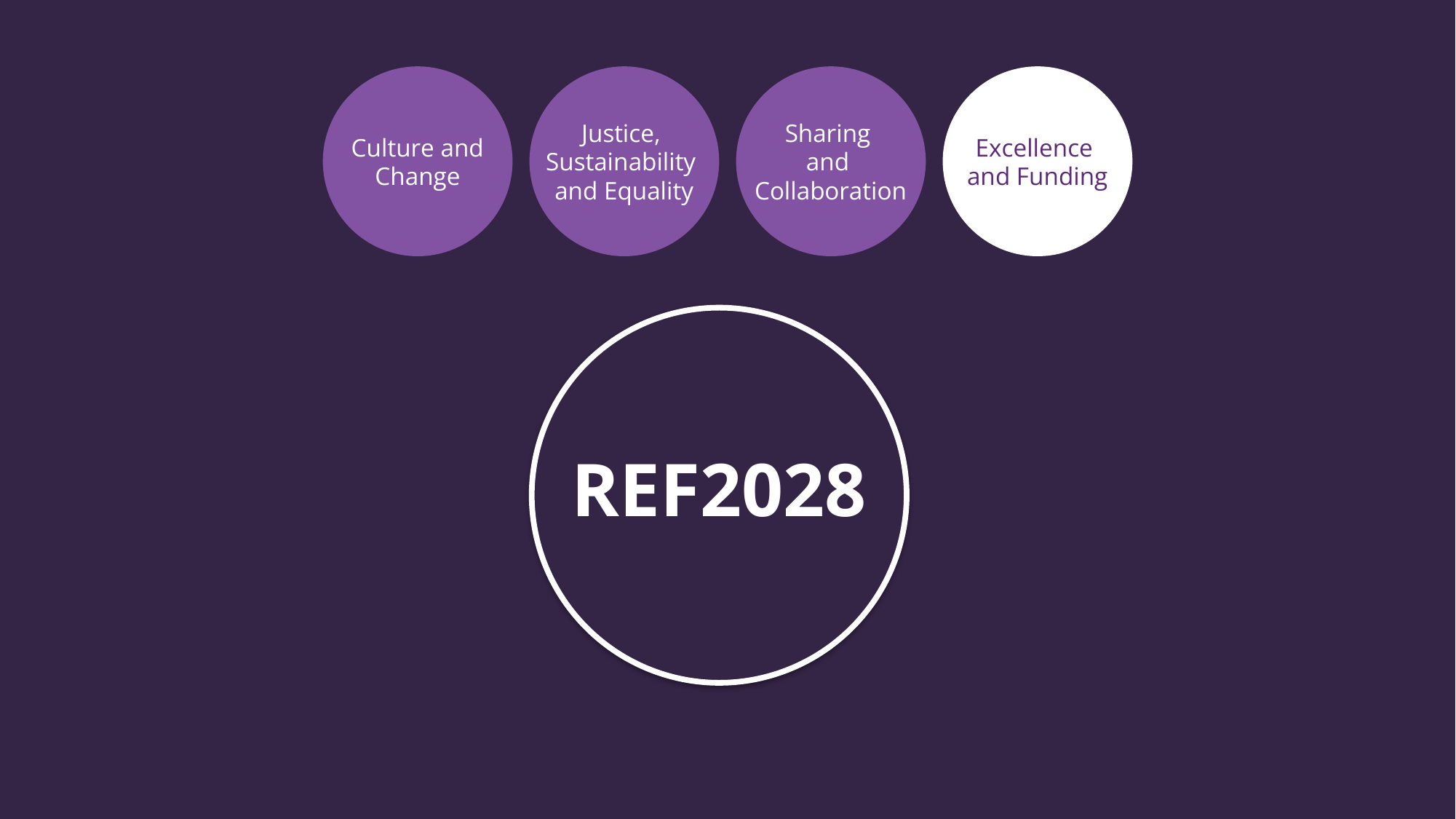

Culture and
Change
Justice,
Sustainability
and Equality
Sharing
and
Collaboration
Excellence
and Funding

REF2028